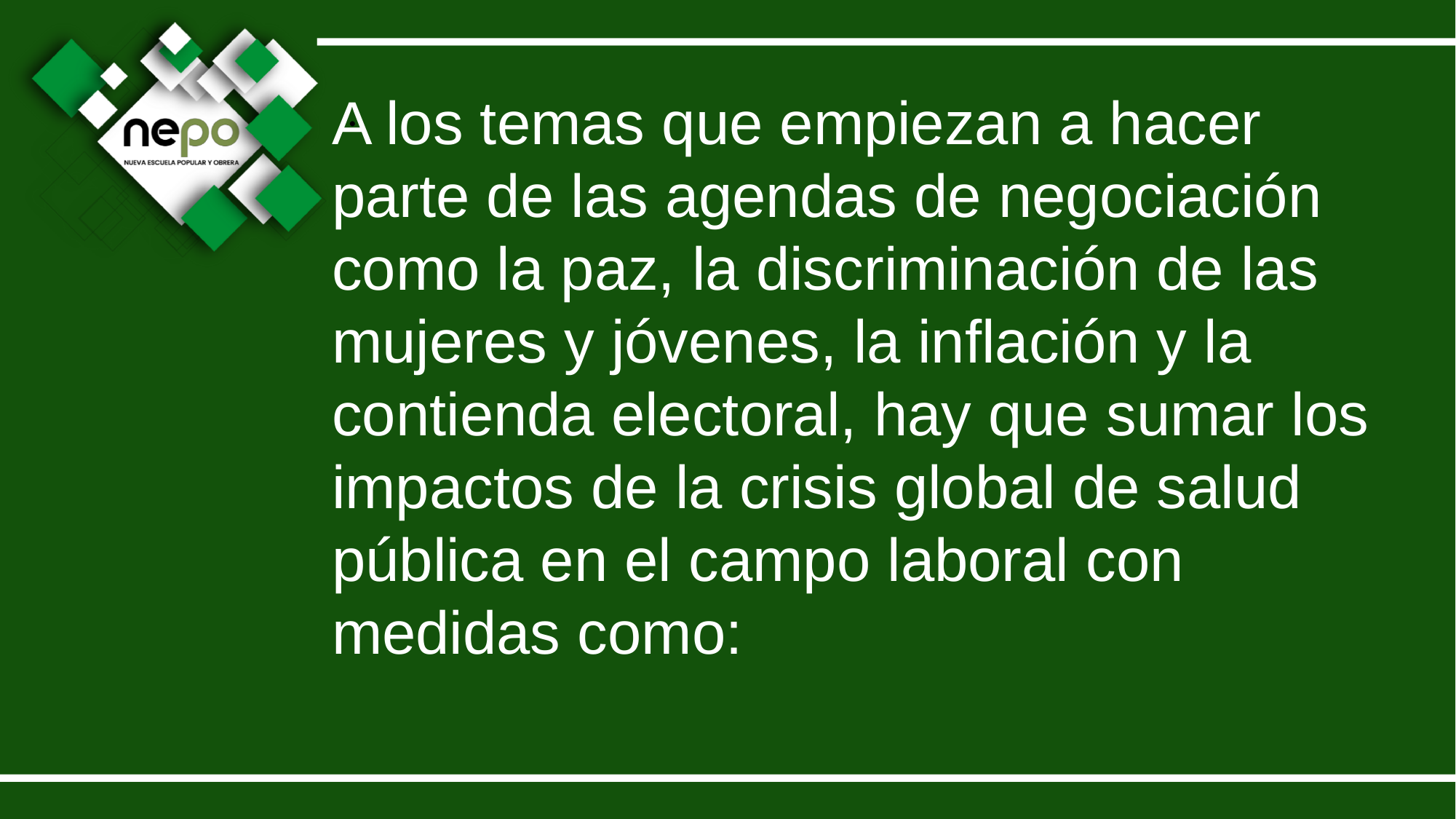

A los temas que empiezan a hacer parte de las agendas de negociación como la paz, la discriminación de las mujeres y jóvenes, la inflación y la contienda electoral, hay que sumar los impactos de la crisis global de salud pública en el campo laboral con medidas como:
.